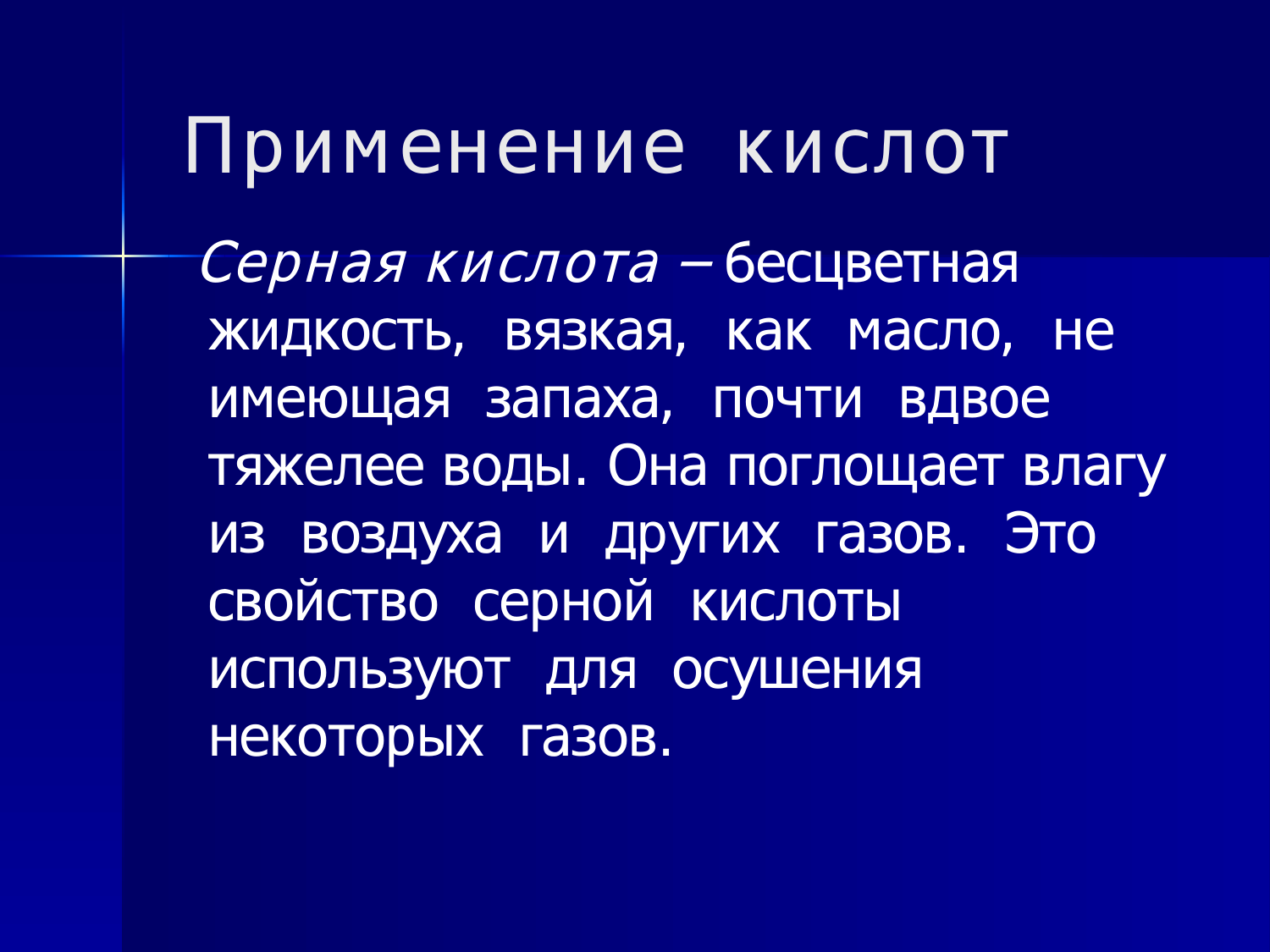

# Применение  кислот
  Серная кислота – бесцветная жидкость,  вязкая,  как  масло,  не имеющая  запаха,  почти  вдвое тяжелее воды. Она поглощает влагу из  воздуха  и  других  газов.  Это свойство  серной  кислоты используют  для  осушения некоторых  газов.